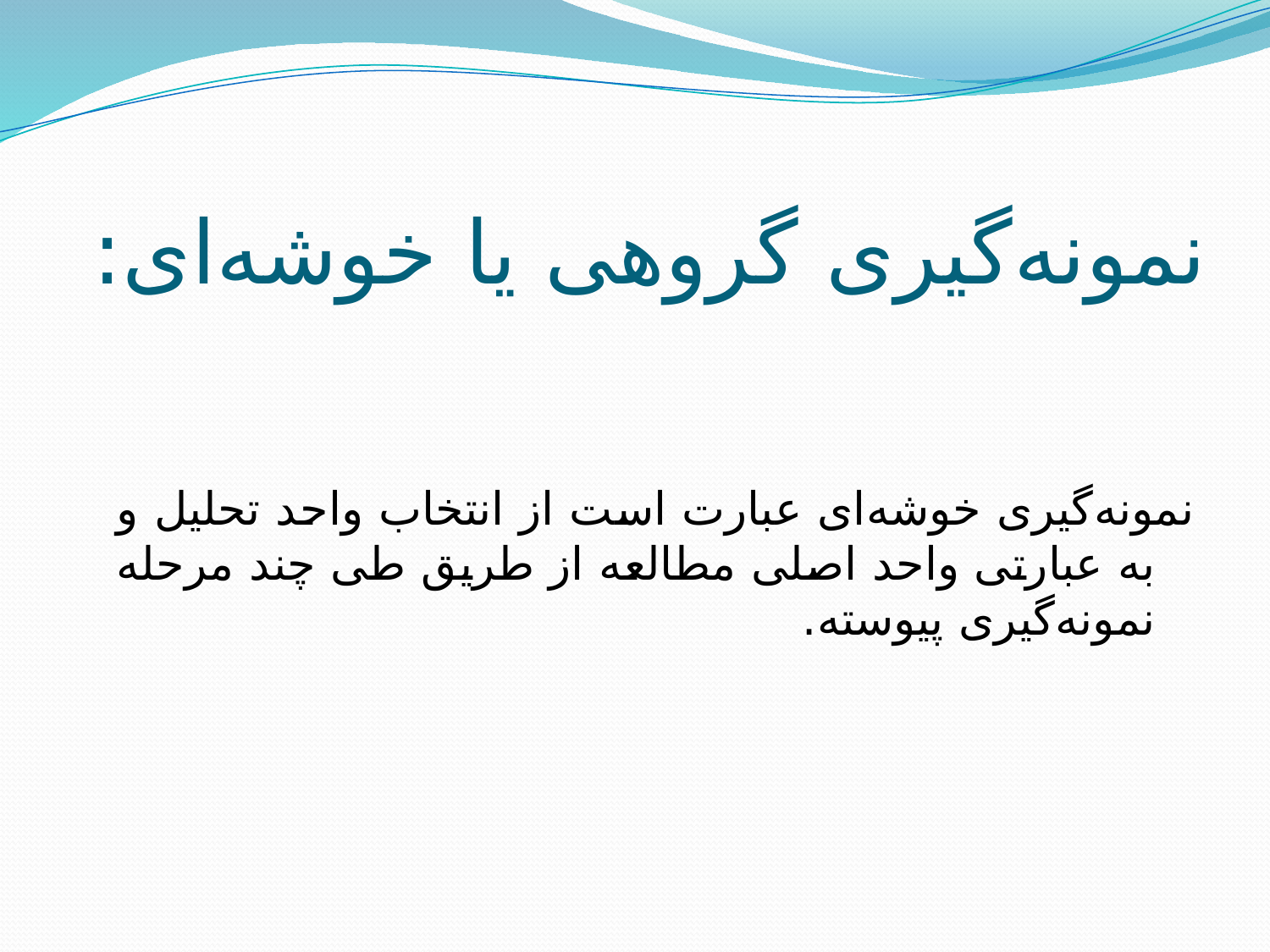

# نمونه‌گیری گروهی یا خوشه‌ای:
نمونه‌گیری خوشه‌ای عبارت است از انتخاب واحد تحلیل و به عبارتی واحد اصلی مطالعه از طریق طی چند مرحله نمونه‌گیری پیوسته.